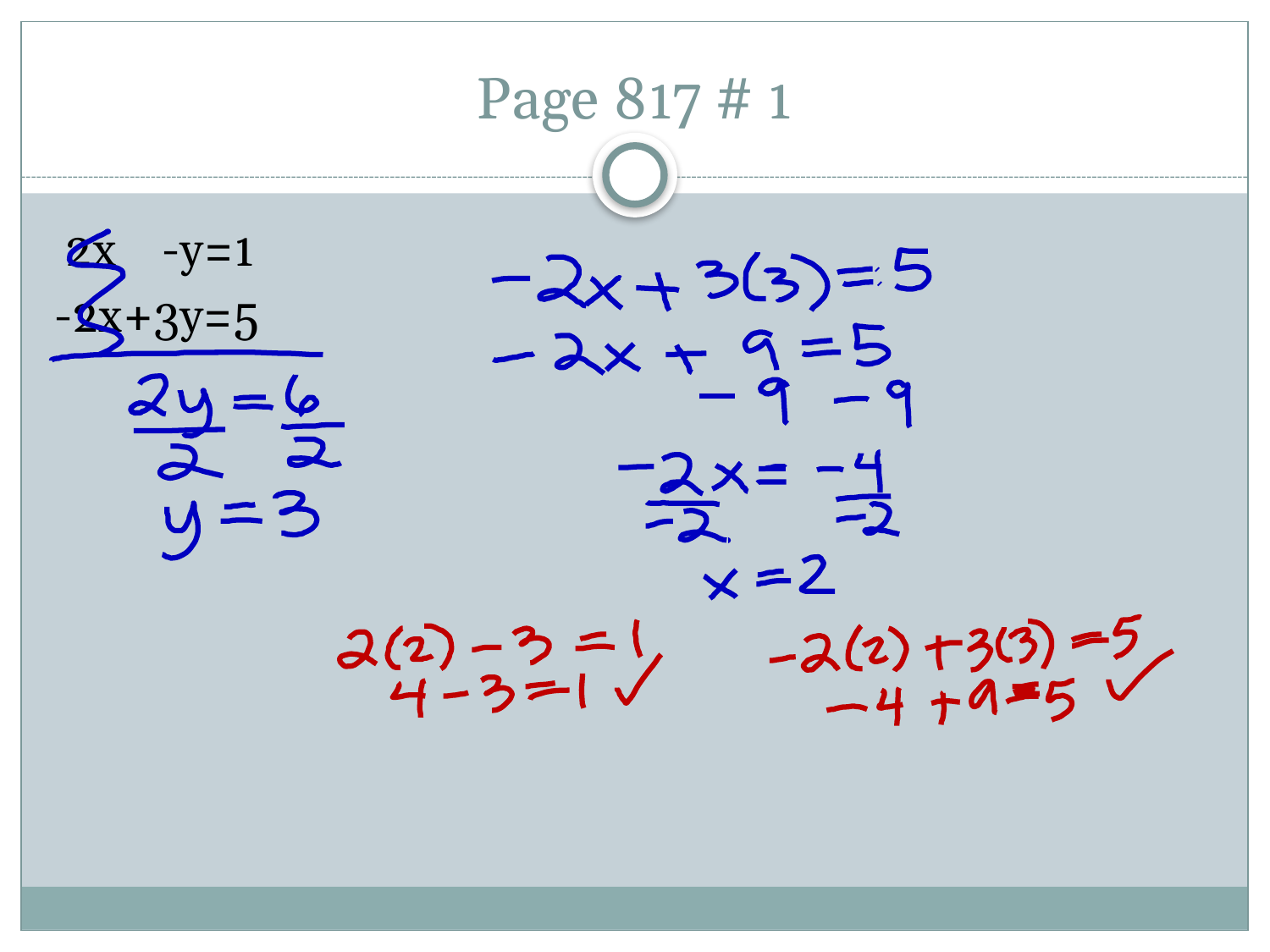

# Page 817 # 1
 2x    -y=1
-2x+3y=5